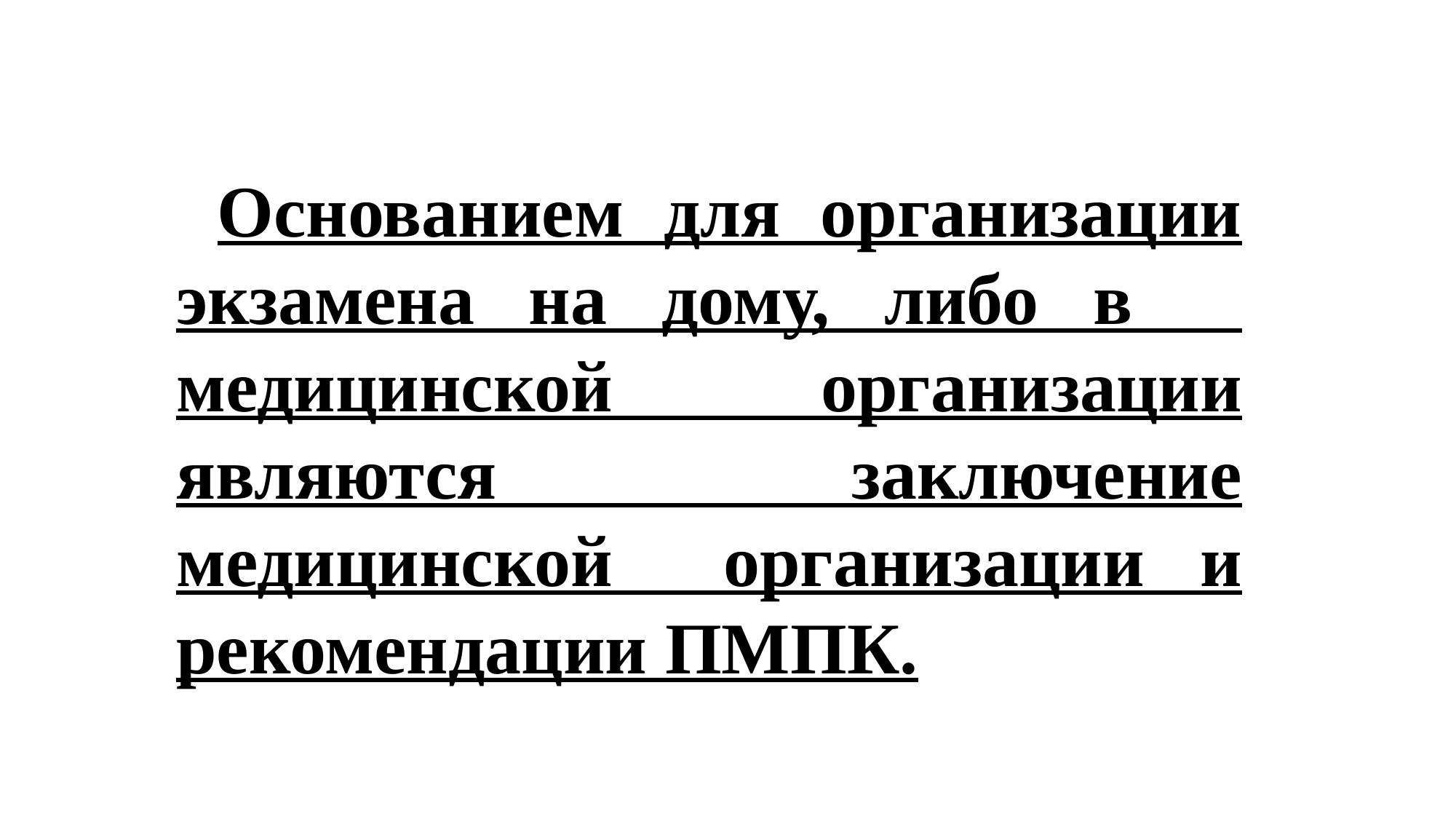

Основанием для организации экзамена на дому, либо в   медицинской организации являются заключение медицинской  организации и рекомендации ПМПК.